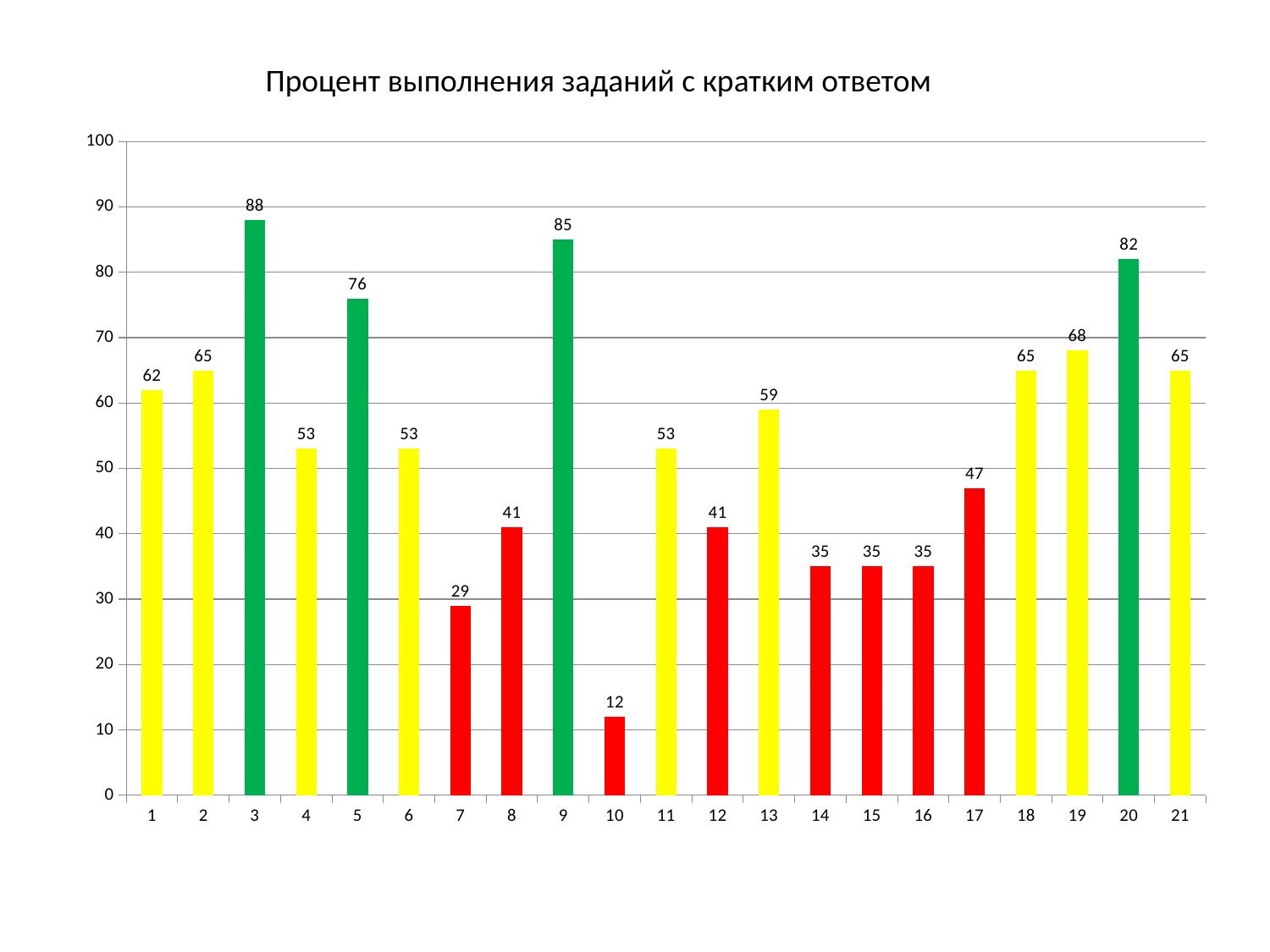

Процент выполнения заданий с кратким ответом

### Chart

| Category |  |
|---|---|